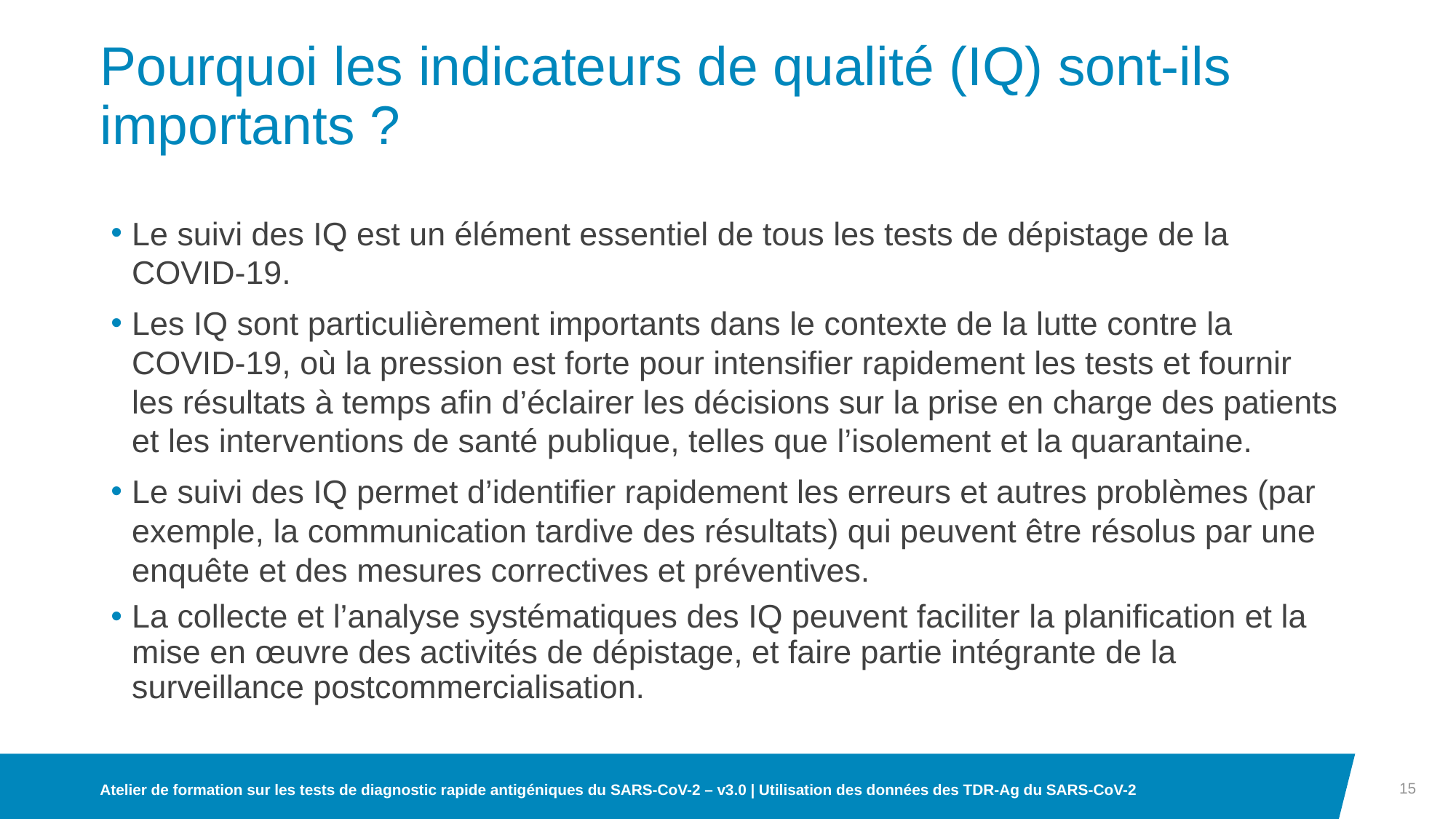

# Pourquoi les indicateurs de qualité (IQ) sont-ils importants ?
Le suivi des IQ est un élément essentiel de tous les tests de dépistage de la COVID-19.
Les IQ sont particulièrement importants dans le contexte de la lutte contre la COVID-19, où la pression est forte pour intensifier rapidement les tests et fournir les résultats à temps afin d’éclairer les décisions sur la prise en charge des patients et les interventions de santé publique, telles que l’isolement et la quarantaine.
Le suivi des IQ permet d’identifier rapidement les erreurs et autres problèmes (par exemple, la communication tardive des résultats) qui peuvent être résolus par une enquête et des mesures correctives et préventives.
La collecte et l’analyse systématiques des IQ peuvent faciliter la planification et la mise en œuvre des activités de dépistage, et faire partie intégrante de la surveillance postcommercialisation.

15
Atelier de formation sur les tests de diagnostic rapide antigéniques du SARS-CoV-2 – v3.0 | Utilisation des données des TDR-Ag du SARS-CoV-2